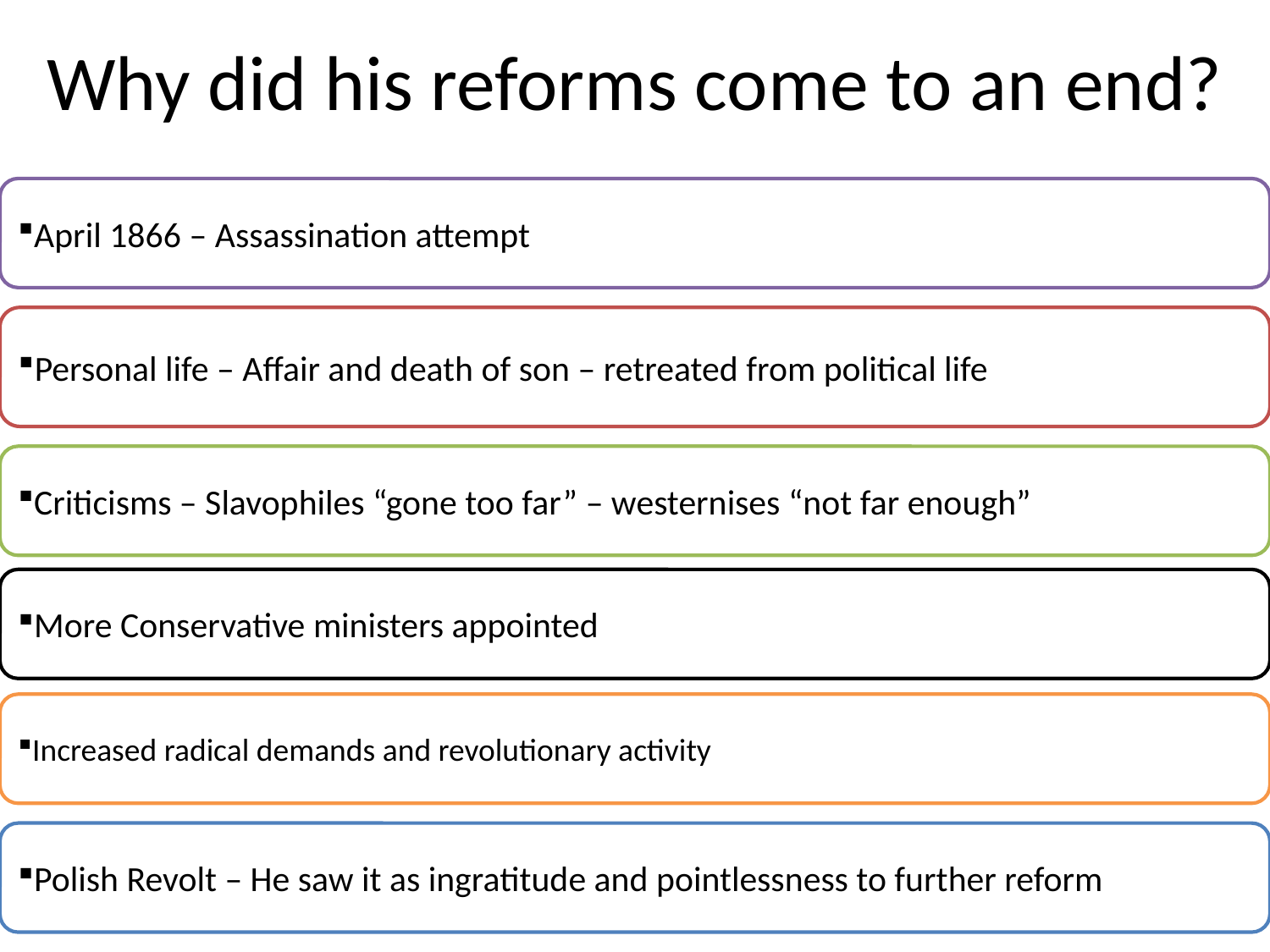

# Why did his reforms come to an end?
April 1866 – Assassination attempt
Personal life – Affair and death of son – retreated from political life
Criticisms – Slavophiles “gone too far” – westernises “not far enough”
More Conservative ministers appointed
Increased radical demands and revolutionary activity
Polish Revolt – He saw it as ingratitude and pointlessness to further reform